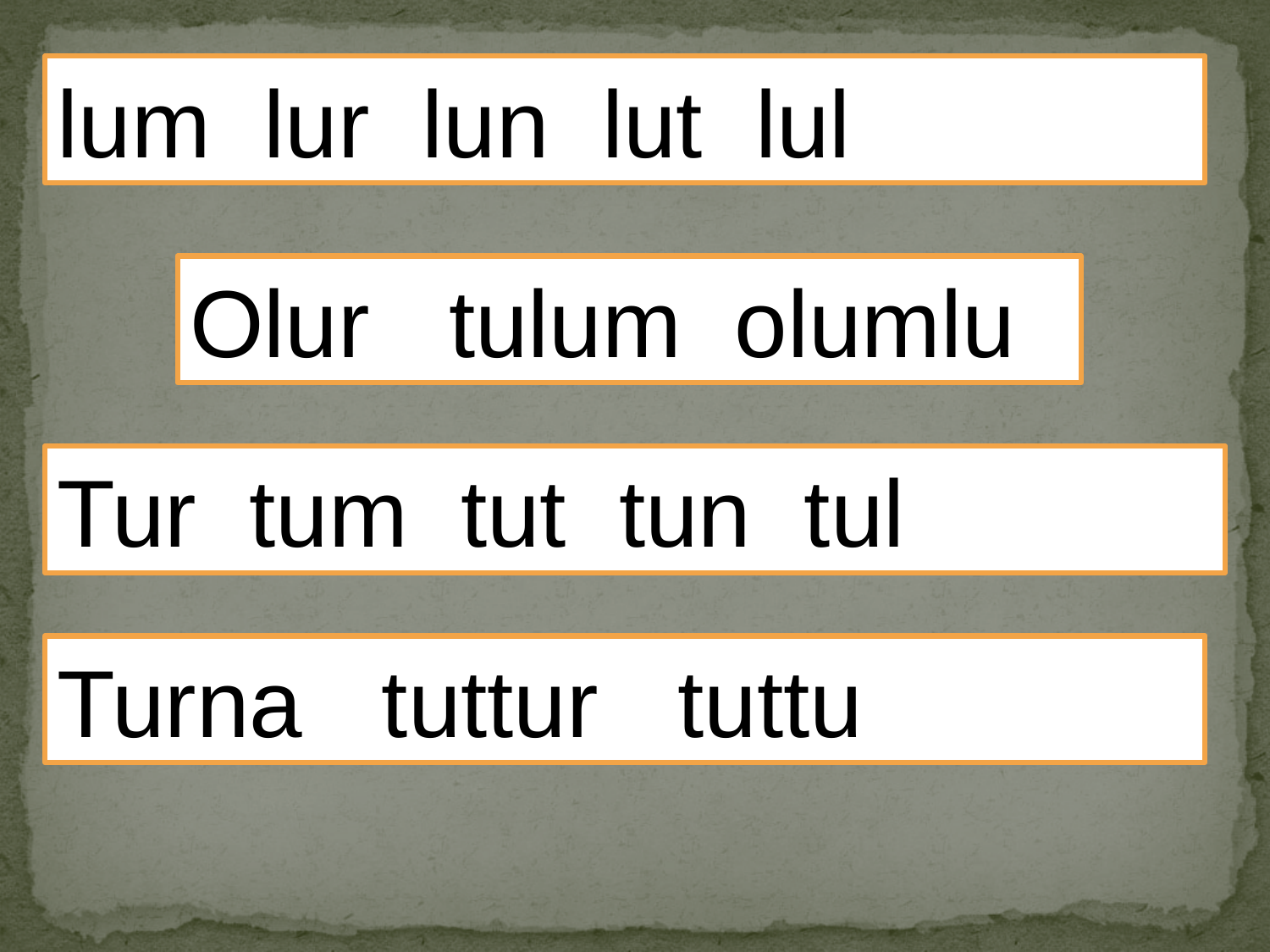

lum  lur  lun  lut  lul
Olur   tulum  olumlu
Tur  tum  tut  tun  tul
Turna   tuttur   tuttu